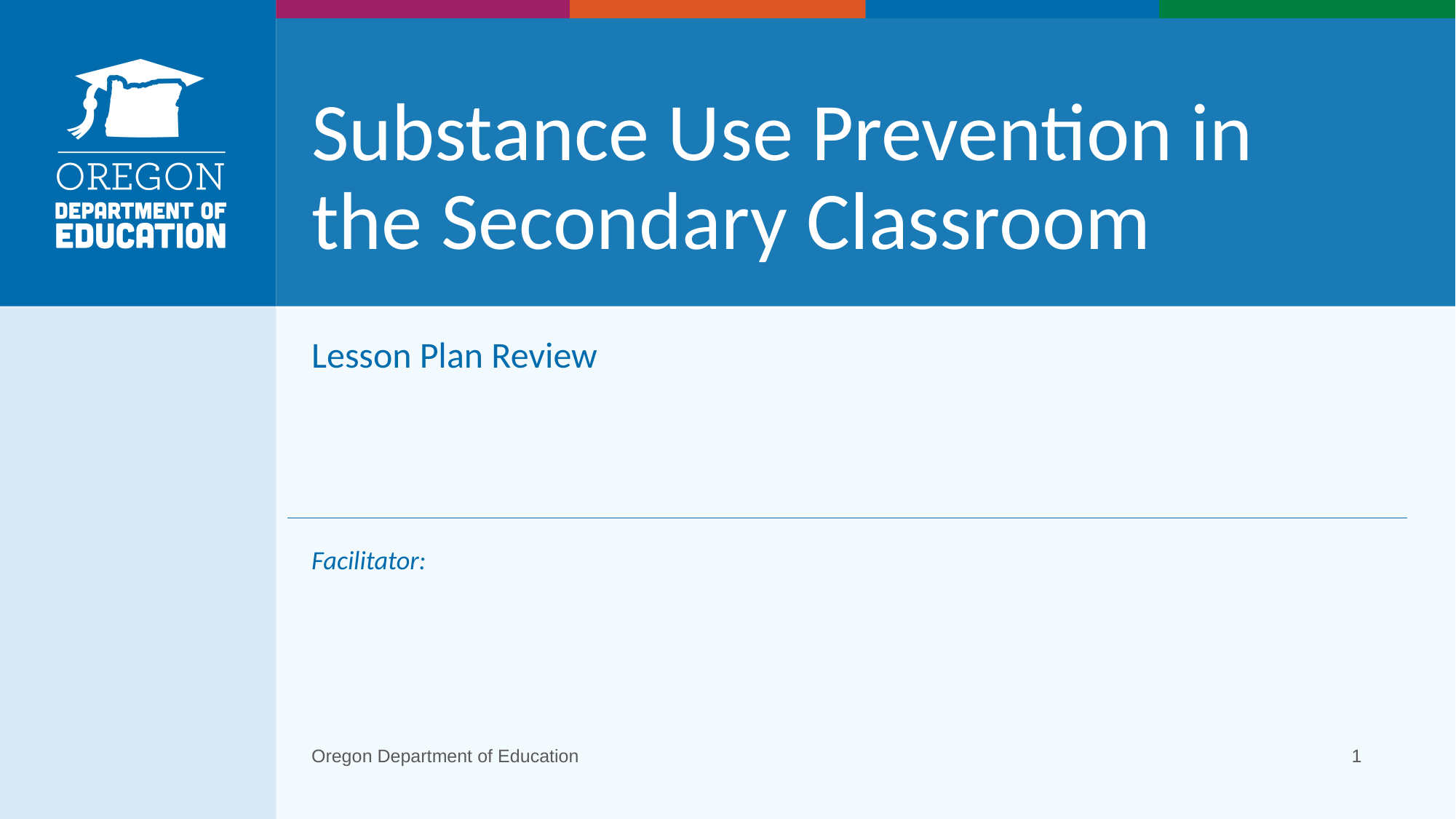

# Substance Use Prevention in the Secondary Classroom
Lesson Plan Review
Facilitator:
Oregon Department of Education
1